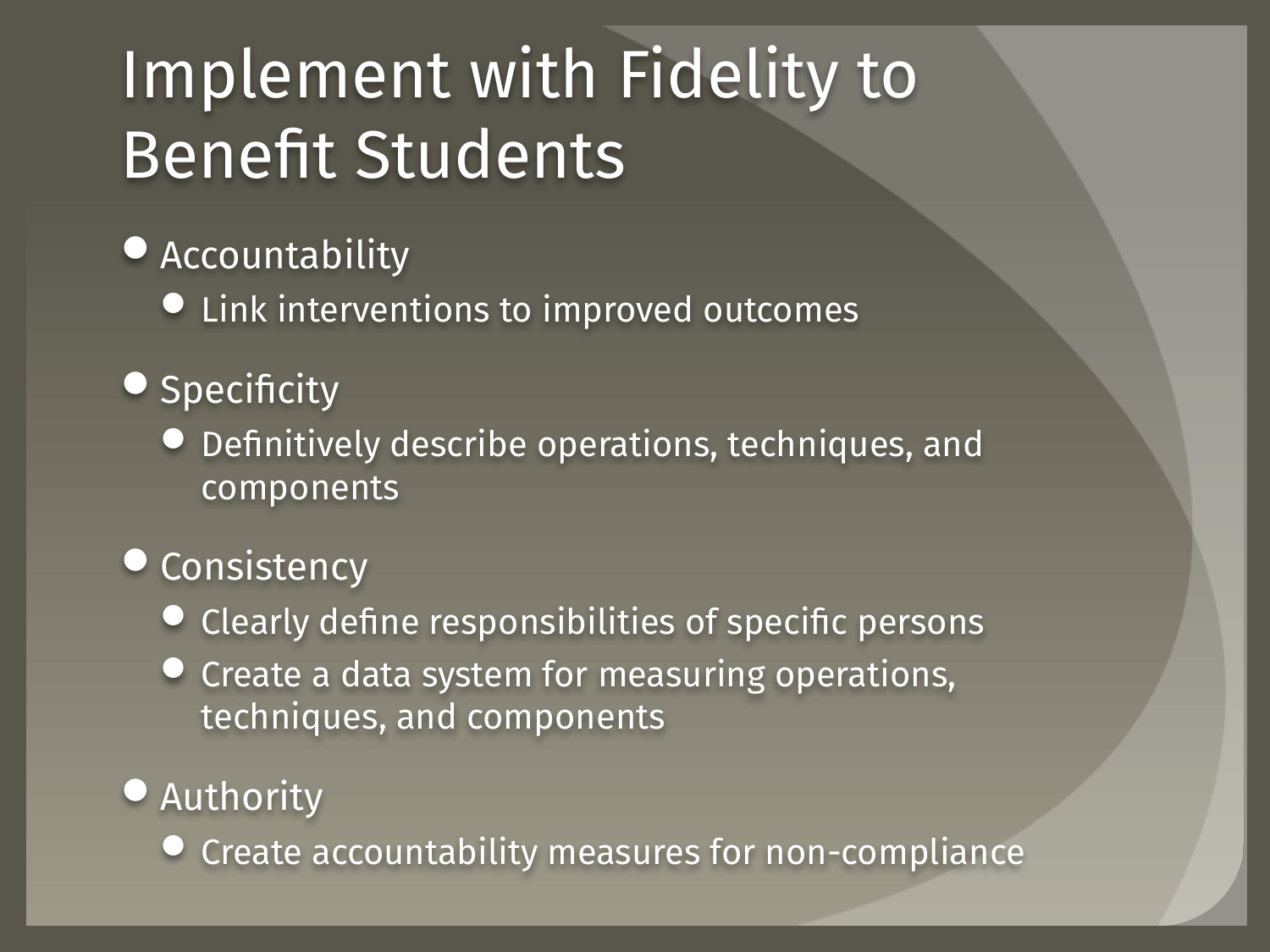

# Implement with Fidelity to Benefit Students
Accountability
Link interventions to improved outcomes
Specificity
Definitively describe operations, techniques, and components
Consistency
Clearly define responsibilities of specific persons
Create a data system for measuring operations, techniques, and components
Authority
Create accountability measures for non-compliance